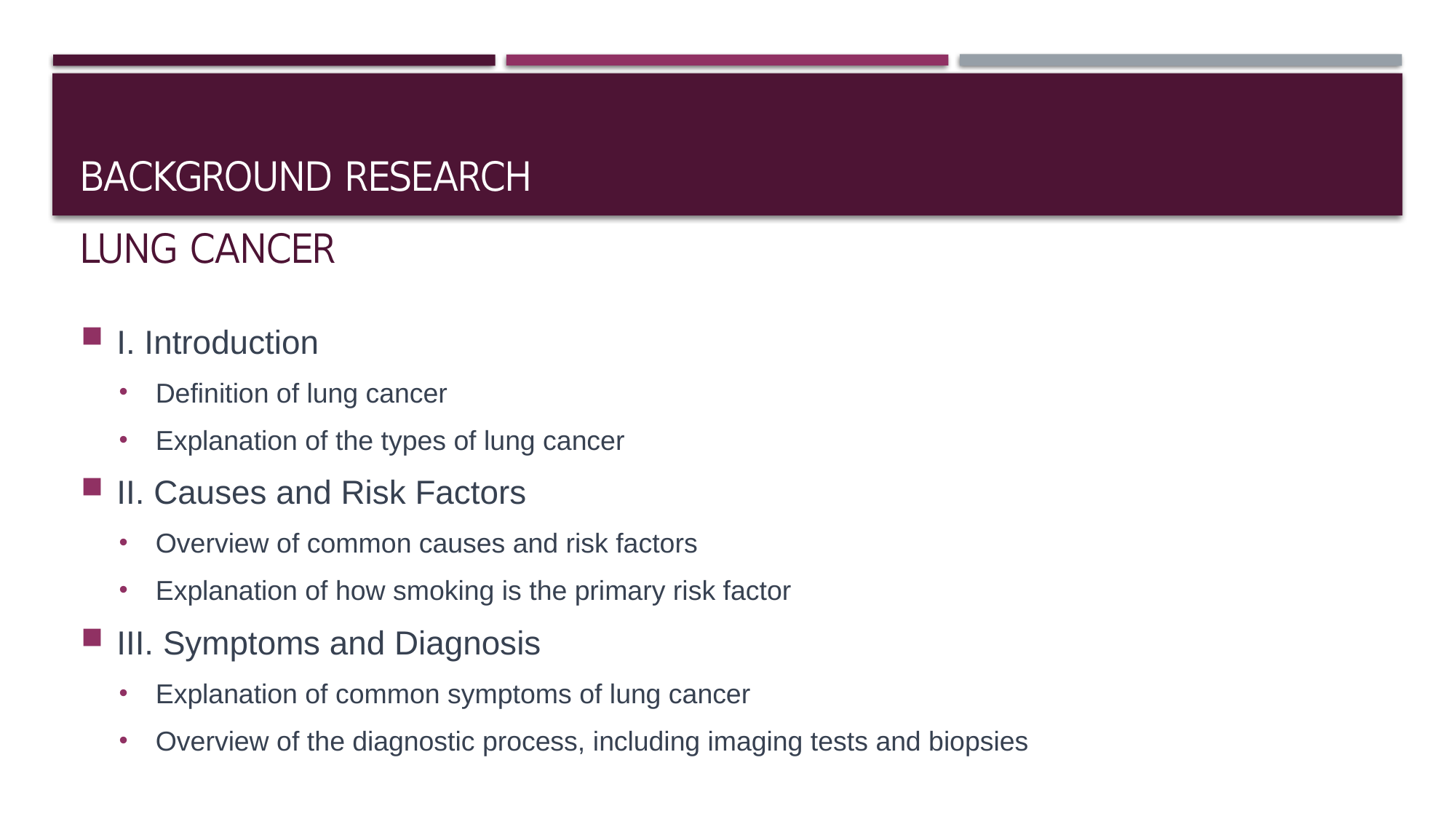

# Background Research
Lung Cancer
I. Introduction
Definition of lung cancer
Explanation of the types of lung cancer
II. Causes and Risk Factors
Overview of common causes and risk factors
Explanation of how smoking is the primary risk factor
III. Symptoms and Diagnosis
Explanation of common symptoms of lung cancer
Overview of the diagnostic process, including imaging tests and biopsies